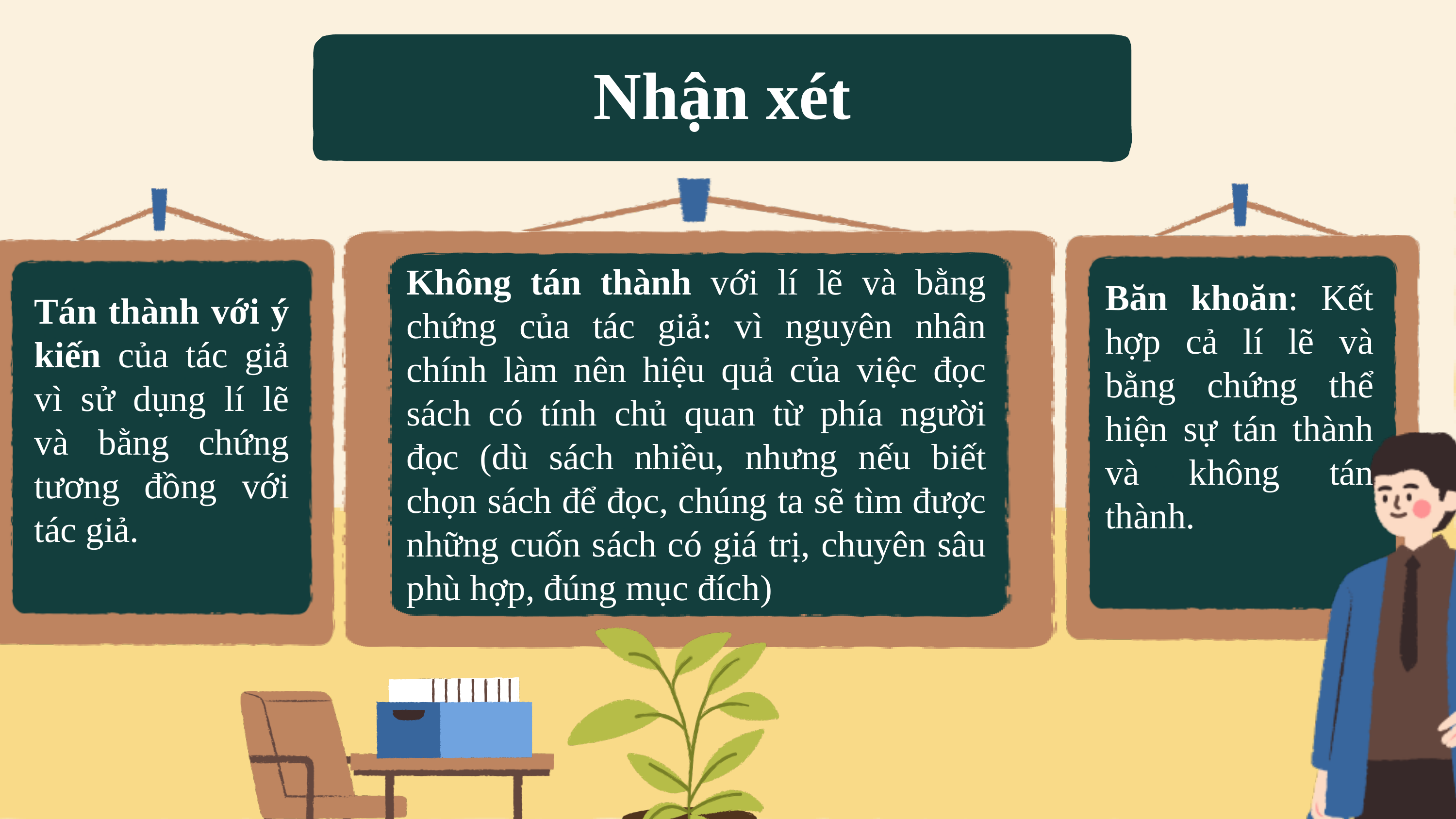

Nhận xét

Không tán thành với lí lẽ và bằng chứng của tác giả: vì nguyên nhân chính làm nên hiệu quả của việc đọc sách có tính chủ quan từ phía người đọc (dù sách nhiều, nhưng nếu biết chọn sách để đọc, chúng ta sẽ tìm được những cuốn sách có giá trị, chuyên sâu phù hợp, đúng mục đích)
Băn khoăn: Kết hợp cả lí lẽ và bằng chứng thể hiện sự tán thành và không tán thành.
Tán thành với ý kiến của tác giả vì sử dụng lí lẽ và bằng chứng tương đồng với tác giả.